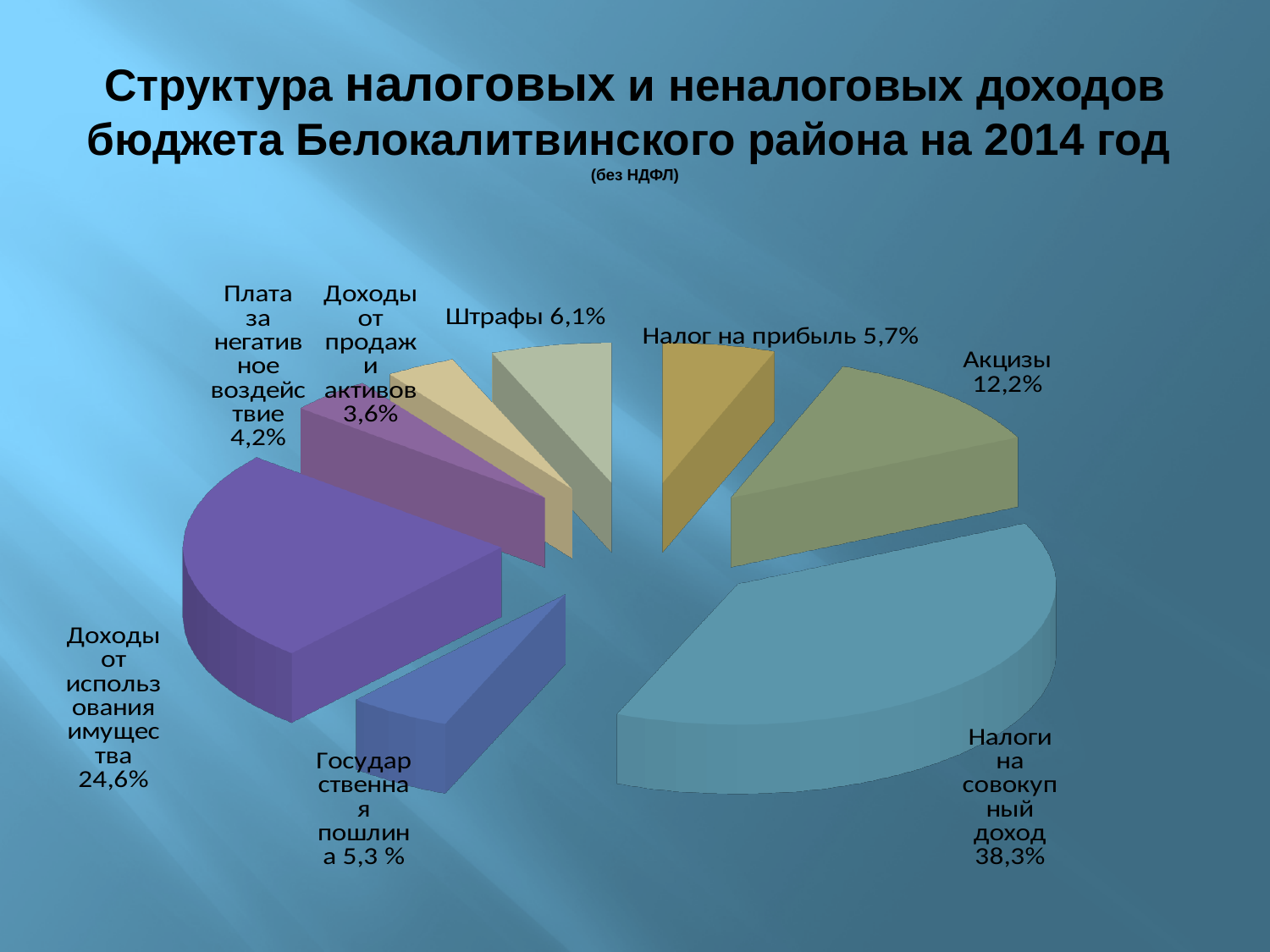

# Структура налоговых и неналоговых доходов бюджета Белокалитвинского района на 2014 год (без НДФЛ)

[unsupported chart]